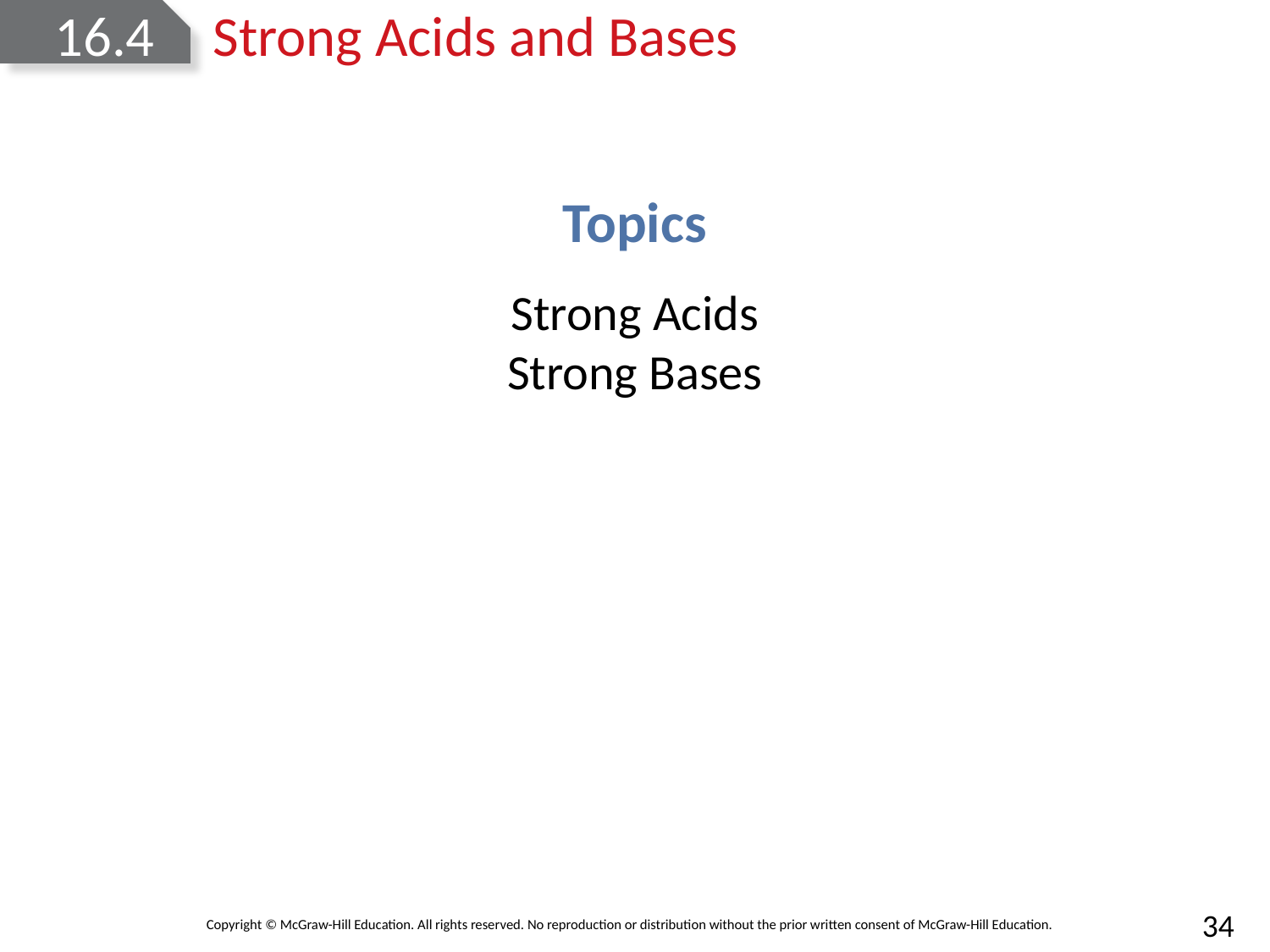

# 16.4	Strong Acids and Bases
Topics
Strong Acids
Strong Bases